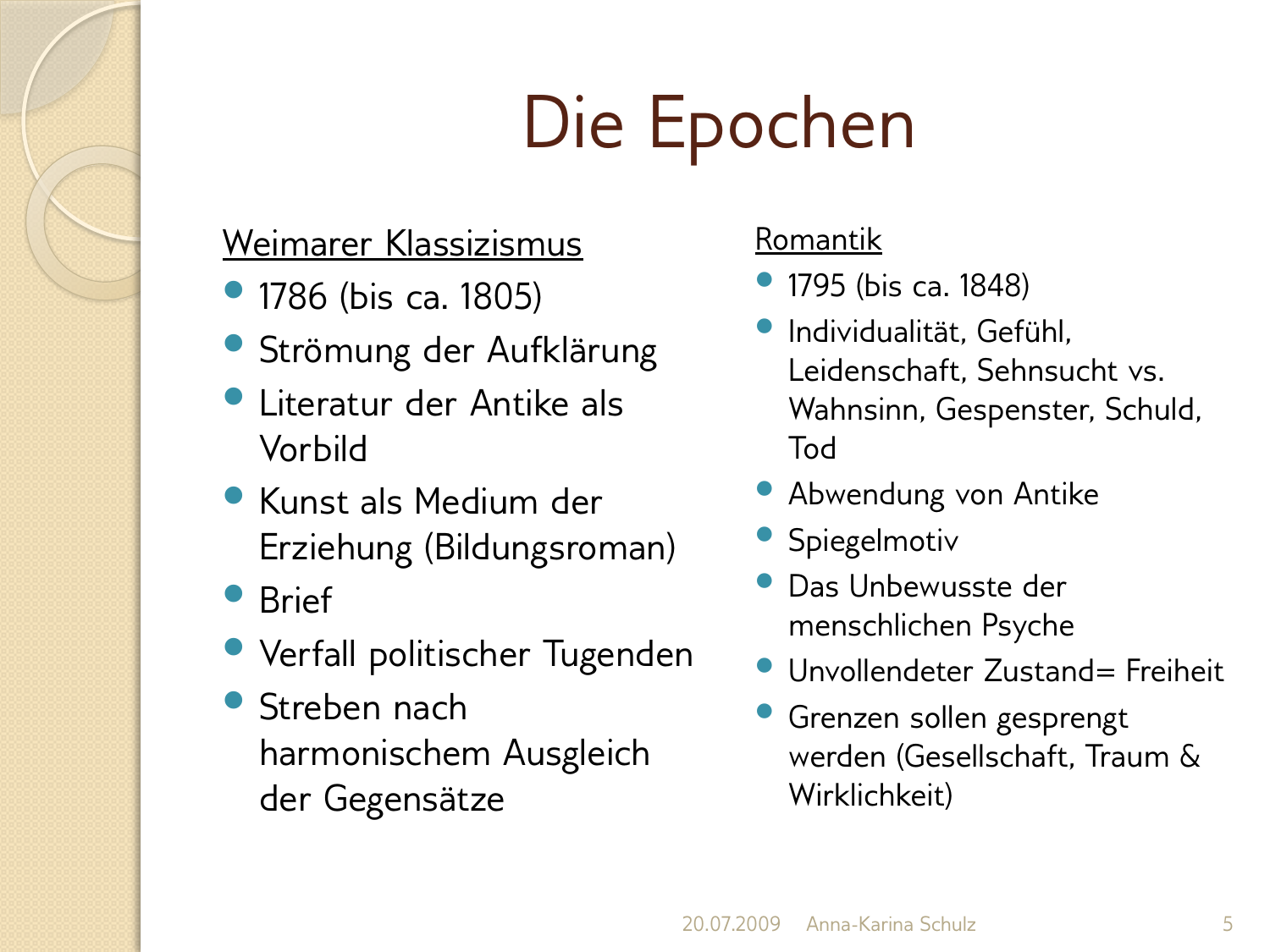

# Die Epochen
Weimarer Klassizismus
1786 (bis ca. 1805)
Strömung der Aufklärung
Literatur der Antike als Vorbild
Kunst als Medium der Erziehung (Bildungsroman)
Brief
Verfall politischer Tugenden
Streben nach harmonischem Ausgleich der Gegensätze

Romantik
1795 (bis ca. 1848)
Individualität, Gefühl, Leidenschaft, Sehnsucht vs. Wahnsinn, Gespenster, Schuld, Tod
Abwendung von Antike
Spiegelmotiv
Das Unbewusste der menschlichen Psyche
Unvollendeter Zustand= Freiheit
Grenzen sollen gesprengt werden (Gesellschaft, Traum & Wirklichkeit)

20.07.2009
Anna-Karina Schulz
5